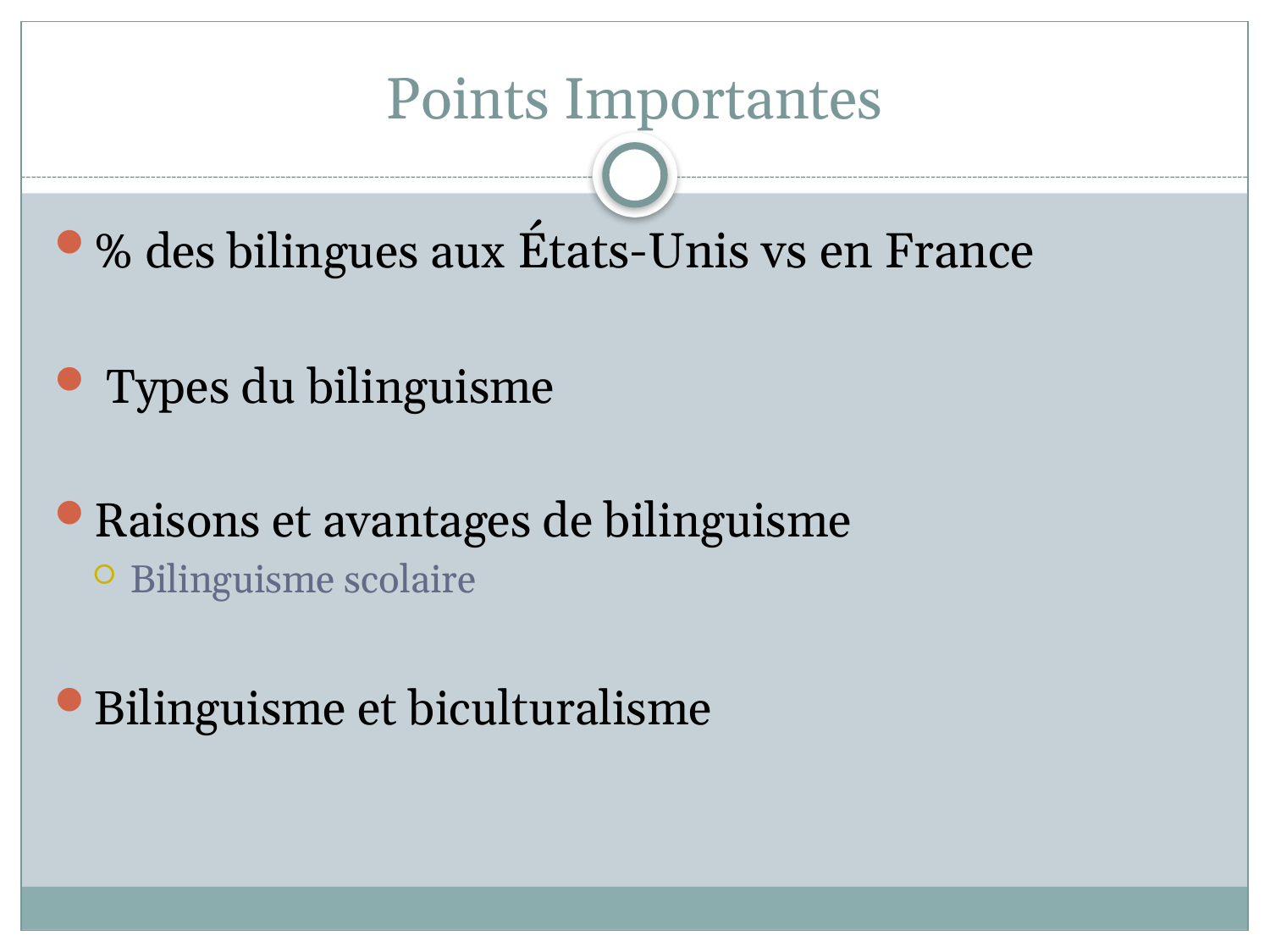

# Points Importantes
% des bilingues aux États-Unis vs en France

 Types du bilinguisme

Raisons et avantages de bilinguisme
Bilinguisme scolaire

Bilinguisme et biculturalisme